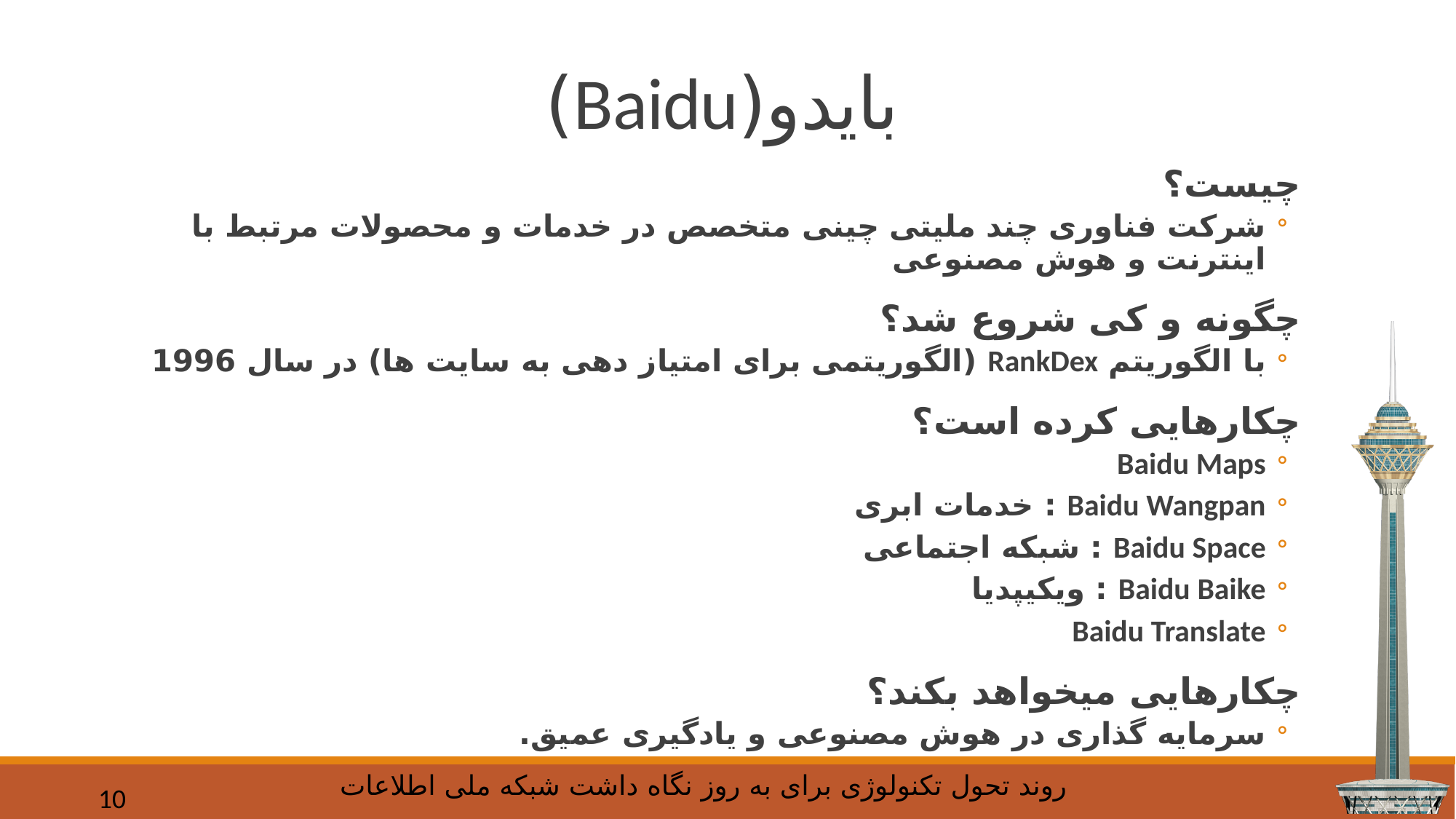

# بایدو(Baidu)
چیست؟
شرکت فناوری چند ملیتی چینی متخصص در خدمات و محصولات مرتبط با اینترنت و هوش مصنوعی
چگونه و کی شروع شد؟
با الگوریتم RankDex (الگوریتمی برای امتیاز دهی به سایت ها) در سال 1996
چکارهایی کرده است؟
Baidu Maps
Baidu Wangpan : خدمات ابری
Baidu Space : شبکه اجتماعی
Baidu Baike : ویکیپدیا
Baidu Translate
چکارهایی میخواهد بکند؟
سرمایه گذاری در هوش مصنوعی و یادگیری عمیق.

10